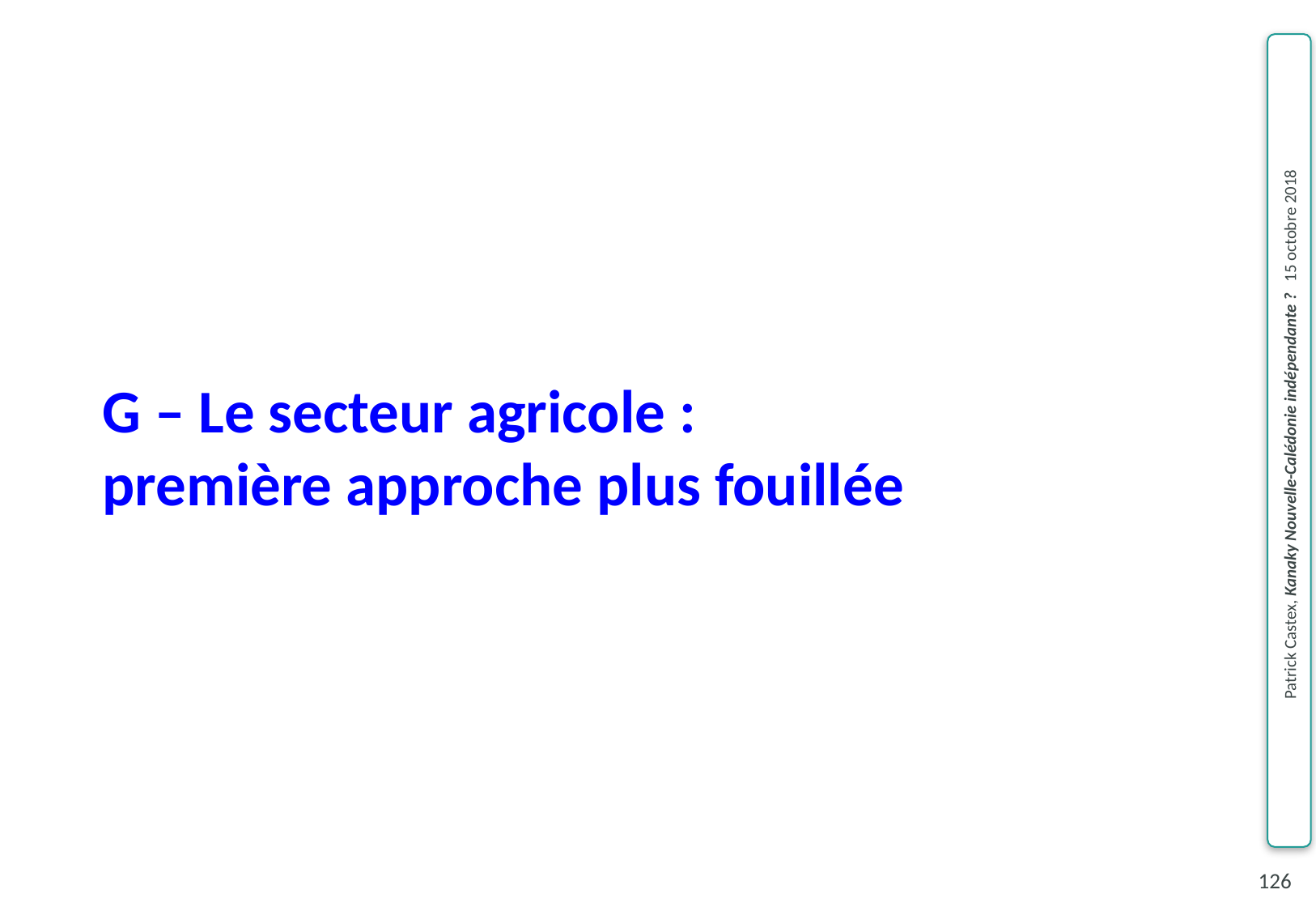

G – Le secteur agricole :
première approche plus fouillée